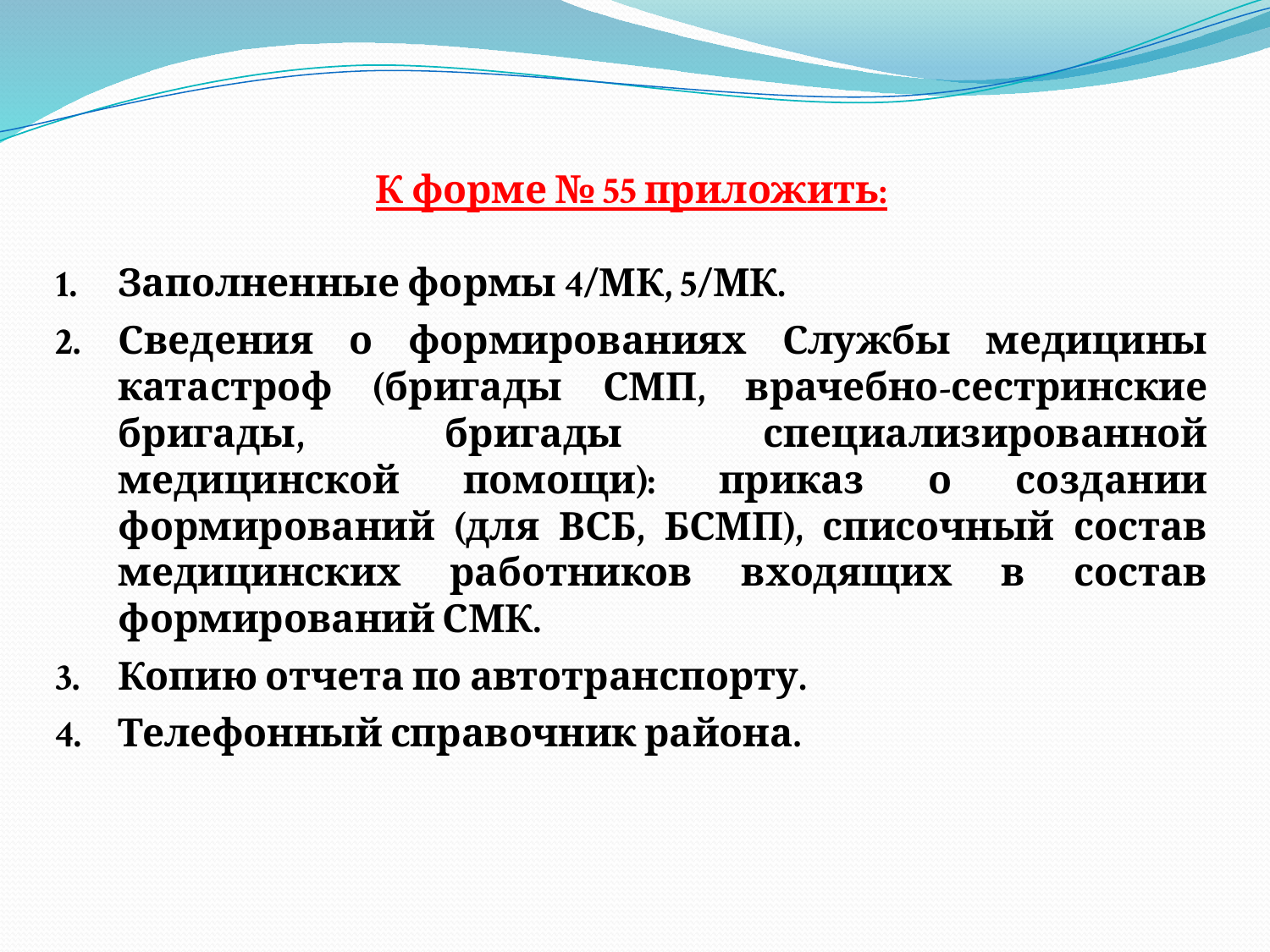

К форме № 55 приложить:

Заполненные формы 4/МК, 5/МК.
Сведения о формированиях Службы медицины катастроф (бригады СМП, врачебно-сестринские бригады, бригады специализированной медицинской помощи): приказ о создании формирований (для ВСБ, БСМП), списочный состав медицинских работников входящих в состав формирований СМК.
Копию отчета по автотранспорту.
Телефонный справочник района.